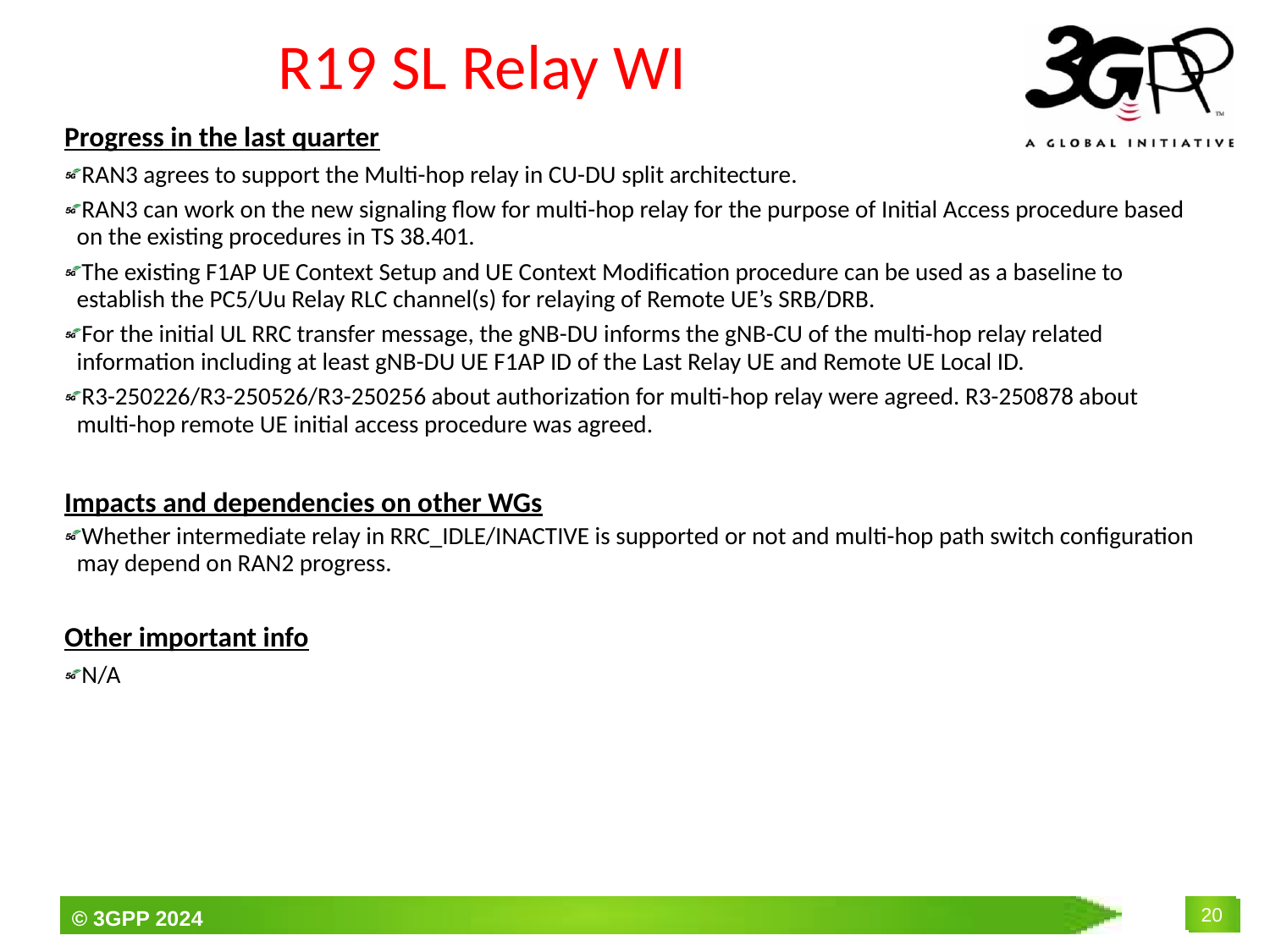

# R19 SL Relay WI
Progress in the last quarter
RAN3 agrees to support the Multi-hop relay in CU-DU split architecture.
RAN3 can work on the new signaling flow for multi-hop relay for the purpose of Initial Access procedure based on the existing procedures in TS 38.401.
The existing F1AP UE Context Setup and UE Context Modification procedure can be used as a baseline to establish the PC5/Uu Relay RLC channel(s) for relaying of Remote UE’s SRB/DRB.
For the initial UL RRC transfer message, the gNB-DU informs the gNB-CU of the multi-hop relay related information including at least gNB-DU UE F1AP ID of the Last Relay UE and Remote UE Local ID.
R3-250226/R3-250526/R3-250256 about authorization for multi-hop relay were agreed. R3-250878 about multi-hop remote UE initial access procedure was agreed.

Impacts and dependencies on other WGs
Whether intermediate relay in RRC_IDLE/INACTIVE is supported or not and multi-hop path switch configuration may depend on RAN2 progress.

Other important info
N/A

20